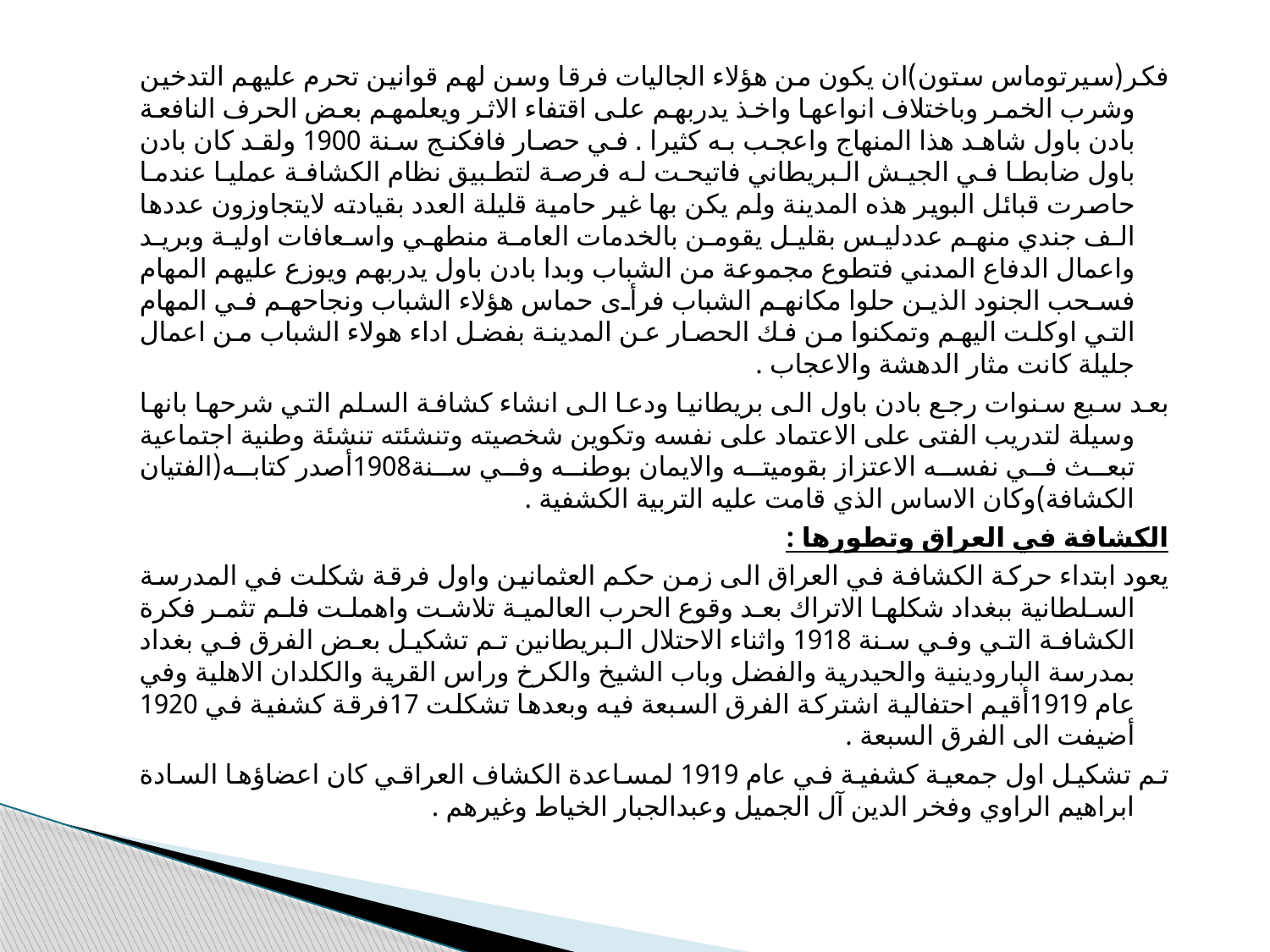

#
فكر(سيرتوماس ستون)ان يكون من هؤلاء الجاليات فرقا وسن لهم قوانين تحرم عليهم التدخين وشرب الخمر وباختلاف انواعها واخذ يدربهم على اقتفاء الاثر ويعلمهم بعض الحرف النافعة بادن باول شاهد هذا المنهاج واعجب به كثيرا . في حصار فافكنج سنة 1900 ولقد كان بادن باول ضابطا في الجيش البريطاني فاتيحت له فرصة لتطبيق نظام الكشافة عمليا عندما حاصرت قبائل البوير هذه المدينة ولم يكن بها غير حامية قليلة العدد بقيادته لايتجاوزون عددها الف جندي منهم عددليس بقليل يقومن بالخدمات العامة منطهي واسعافات اولية وبريد واعمال الدفاع المدني فتطوع مجموعة من الشباب وبدا بادن باول يدربهم ويوزع عليهم المهام فسحب الجنود الذين حلوا مكانهم الشباب فرأى حماس هؤلاء الشباب ونجاحهم في المهام التي اوكلت اليهم وتمكنوا من فك الحصار عن المدينة بفضل اداء هولاء الشباب من اعمال جليلة كانت مثار الدهشة والاعجاب .
بعد سبع سنوات رجع بادن باول الى بريطانيا ودعا الى انشاء كشافة السلم التي شرحها بانها وسيلة لتدريب الفتى على الاعتماد على نفسه وتكوين شخصيته وتنشئته تنشئة وطنية اجتماعية تبعث في نفسه الاعتزاز بقوميته والايمان بوطنه وفي سنة1908أصدر كتابه(الفتيان الكشافة)وكان الاساس الذي قامت عليه التربية الكشفية .
الكشافة في العراق وتطورها :
يعود ابتداء حركة الكشافة في العراق الى زمن حكم العثمانين واول فرقة شكلت في المدرسة السلطانية ببغداد شكلها الاتراك بعد وقوع الحرب العالمية تلاشت واهملت فلم تثمر فكرة الكشافة التي وفي سنة 1918 واثناء الاحتلال البريطانين تم تشكيل بعض الفرق في بغداد بمدرسة البارودينية والحيدرية والفضل وباب الشيخ والكرخ وراس القرية والكلدان الاهلية وفي عام 1919أقيم احتفالية اشتركة الفرق السبعة فيه وبعدها تشكلت 17فرقة كشفية في 1920 أضيفت الى الفرق السبعة .
تم تشكيل اول جمعية كشفية في عام 1919 لمساعدة الكشاف العراقي كان اعضاؤها السادة ابراهيم الراوي وفخر الدين آل الجميل وعبدالجبار الخياط وغيرهم .